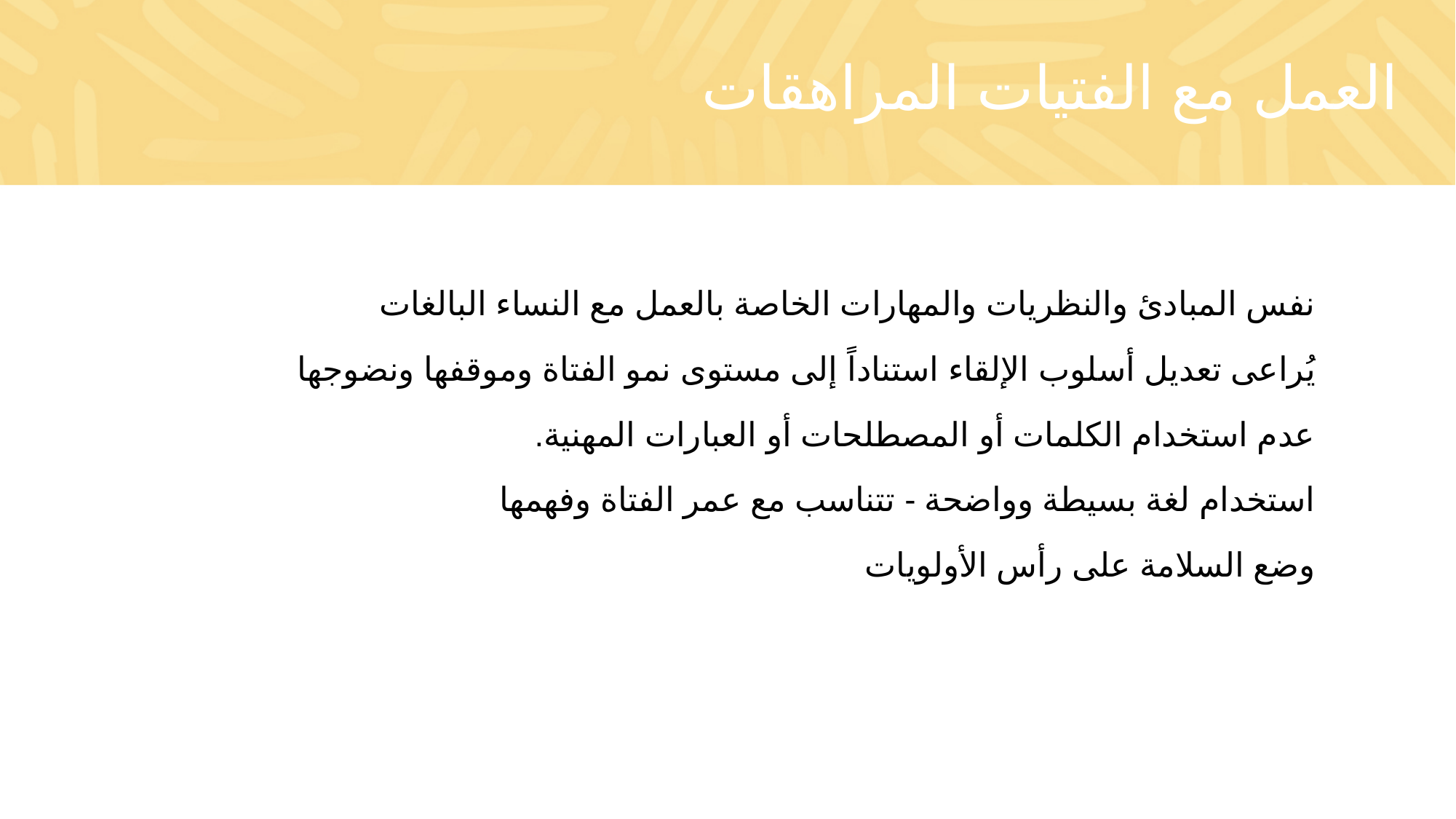

# العمل مع الفتيات المراهقات
نفس المبادئ والنظريات والمهارات الخاصة بالعمل مع النساء البالغات
يُراعى تعديل أسلوب الإلقاء استناداً إلى مستوى نمو الفتاة وموقفها ونضوجها
عدم استخدام الكلمات أو المصطلحات أو العبارات المهنية.
استخدام لغة بسيطة وواضحة - تتناسب مع عمر الفتاة وفهمها
وضع السلامة على رأس الأولويات